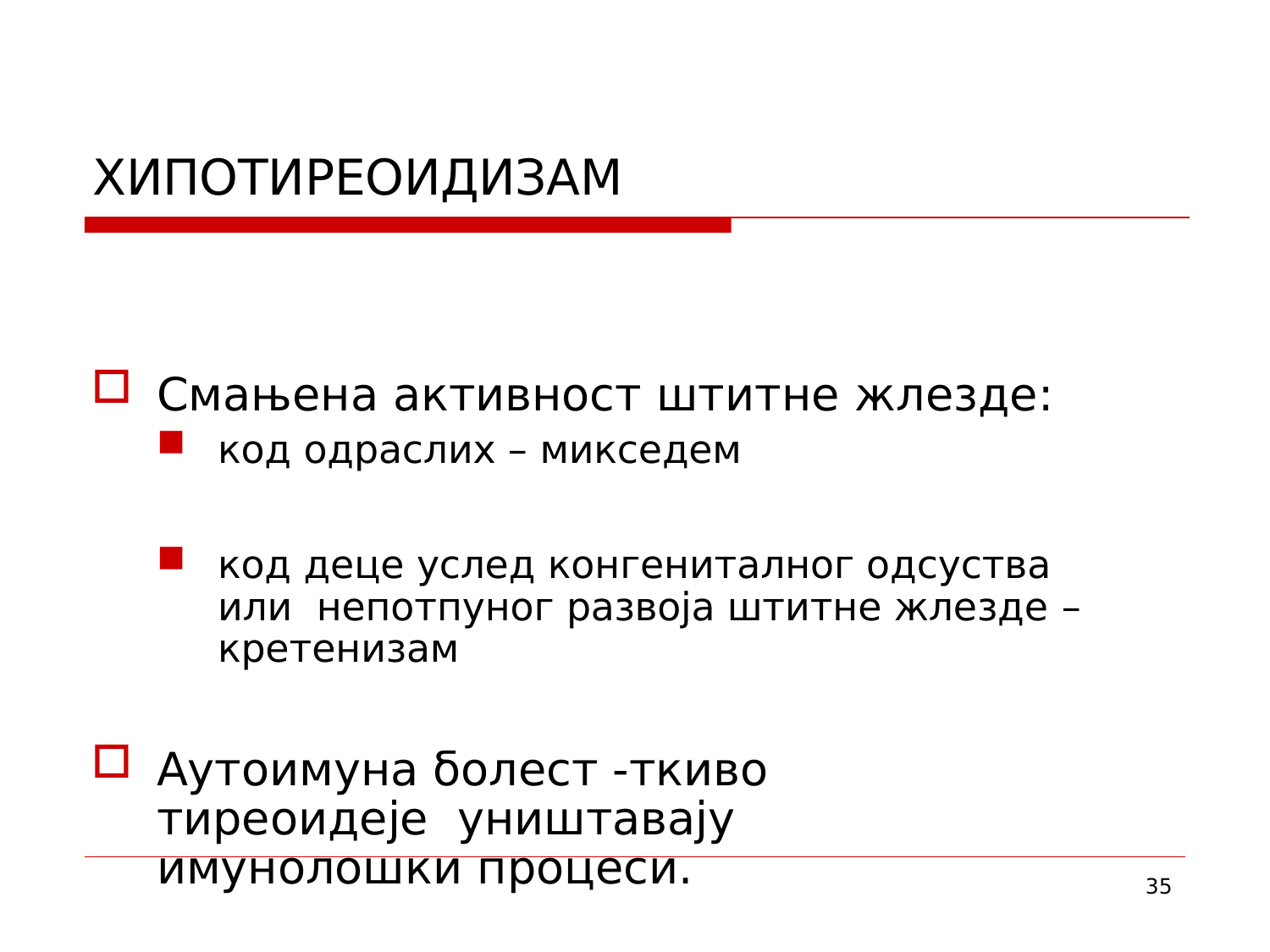

# ХИПОТИРЕОИДИЗАМ
Смањена активност штитне жлезде:
код одраслих – микседем

код деце услед конгениталног одсуства или  непотпуног развоја штитне жлезде –
кретенизам

Аутоимуна болест -ткиво тиреоидеје  уништавају имунолошки процеси.

35